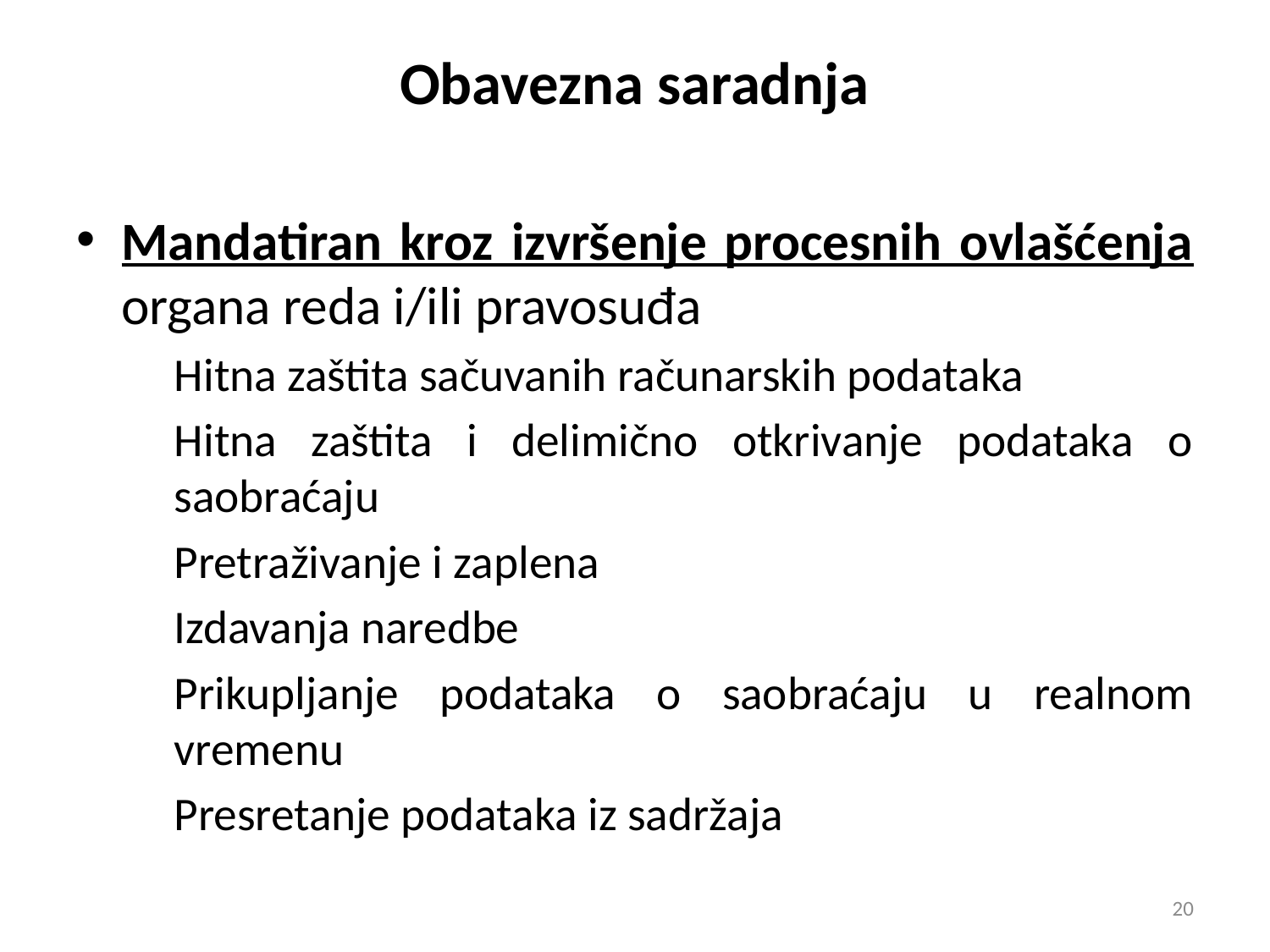

# Obavezna saradnja
Mandatiran kroz izvršenje procesnih ovlašćenja organa reda i/ili pravosuđa
Hitna zaštita sačuvanih računarskih podataka
Hitna zaštita i delimično otkrivanje podataka o saobraćaju
Pretraživanje i zaplena
Izdavanja naredbe
Prikupljanje podataka o saobraćaju u realnom vremenu
Presretanje podataka iz sadržaja
20